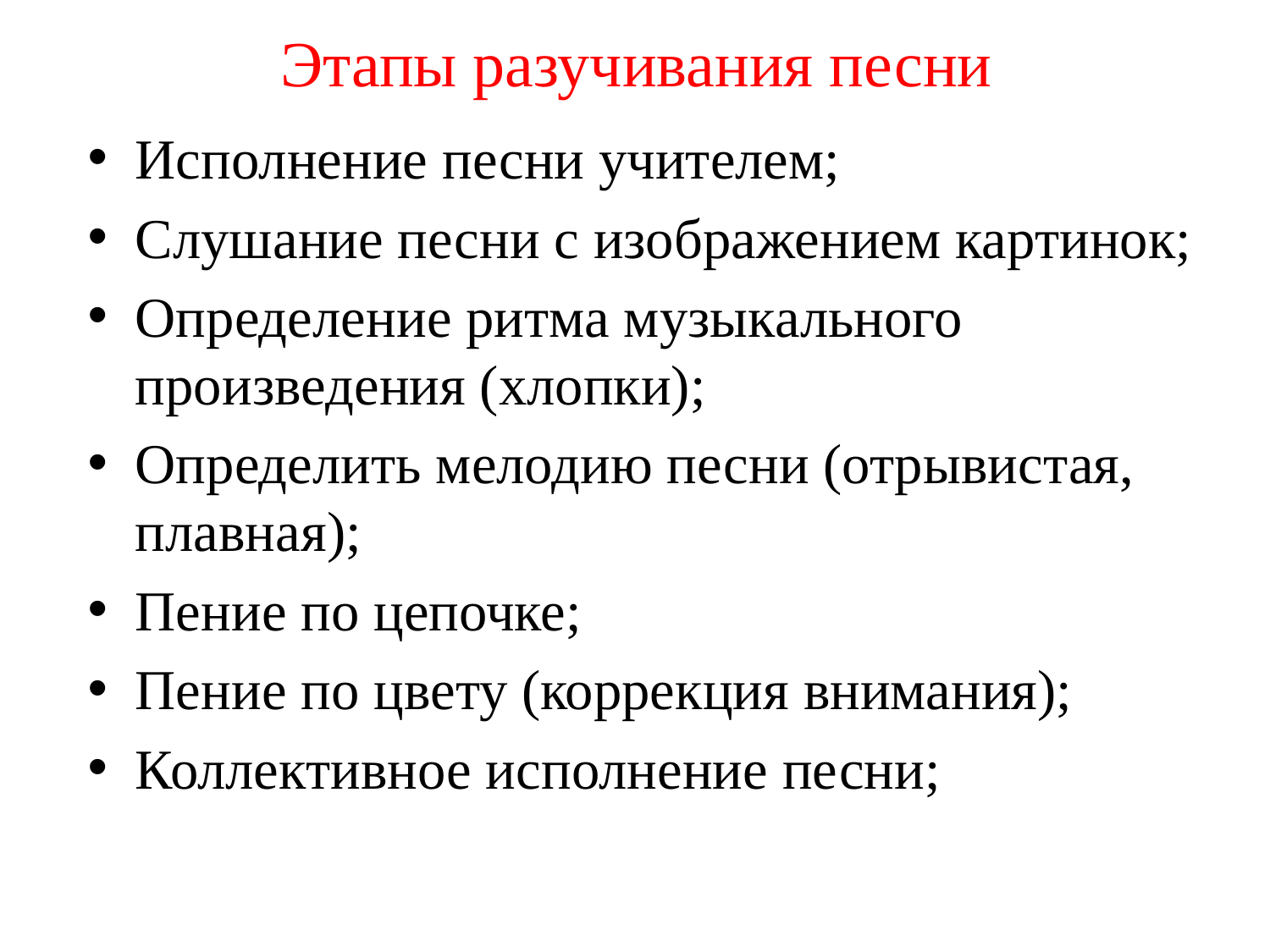

# Этапы разучивания песни
Исполнение песни учителем;
Слушание песни с изображением картинок;
Определение ритма музыкального произведения (хлопки);
Определить мелодию песни (отрывистая, плавная);
Пение по цепочке;
Пение по цвету (коррекция внимания);
Коллективное исполнение песни;